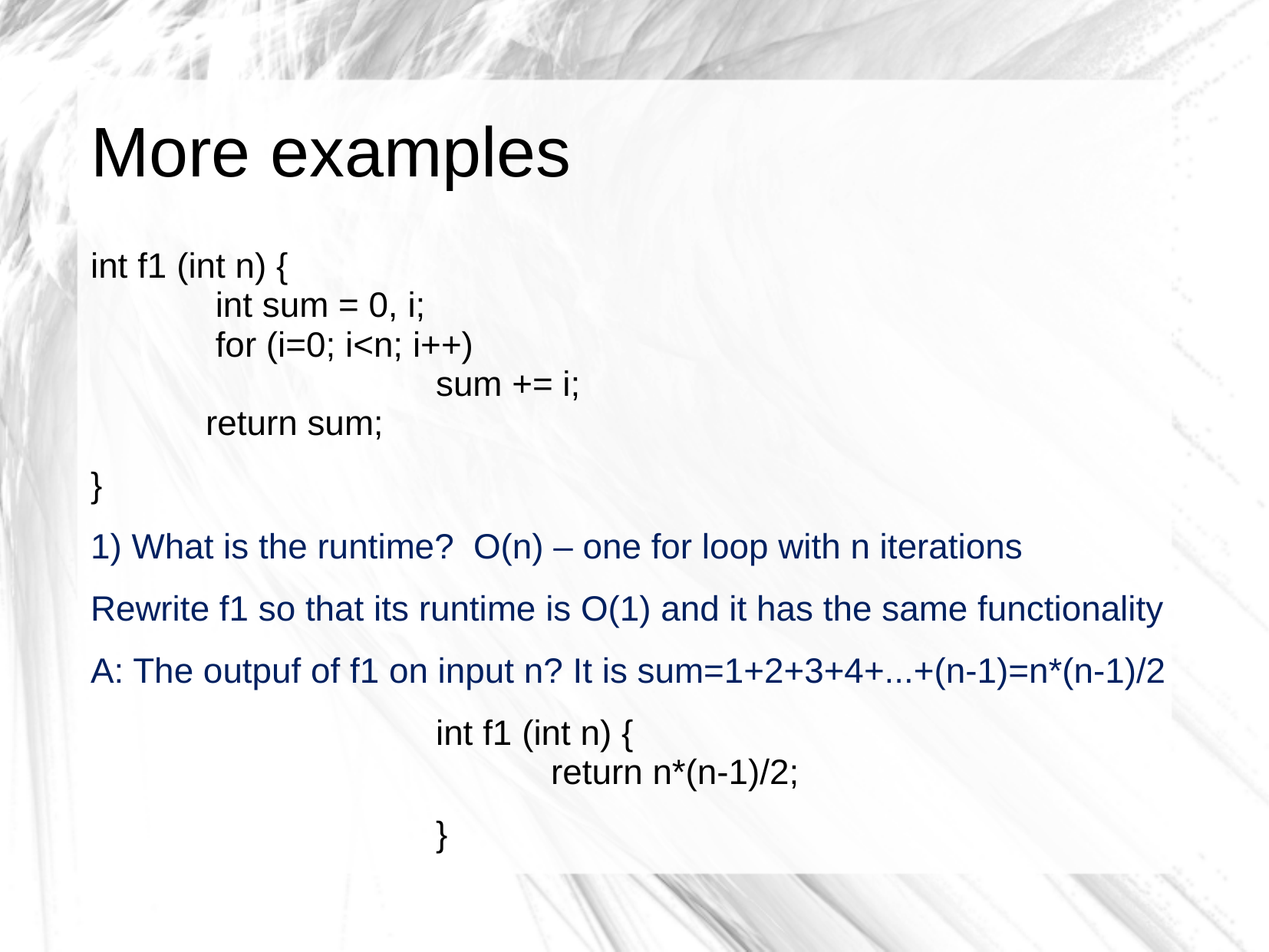

# More examples
int f1 (int n) {
	 int sum = 0, i;
	 for (i=0; i<n; i++)
			sum += i;
	return sum;
}
1) What is the runtime?  O(n) – one for loop with n iterations
Rewrite f1 so that its runtime is O(1) and it has the same functionality
A: The outpuf of f1 on input n? It is sum=1+2+3+4+...+(n-1)=n*(n-1)/2
			int f1 (int n) {
				return n*(n-1)/2;
			}